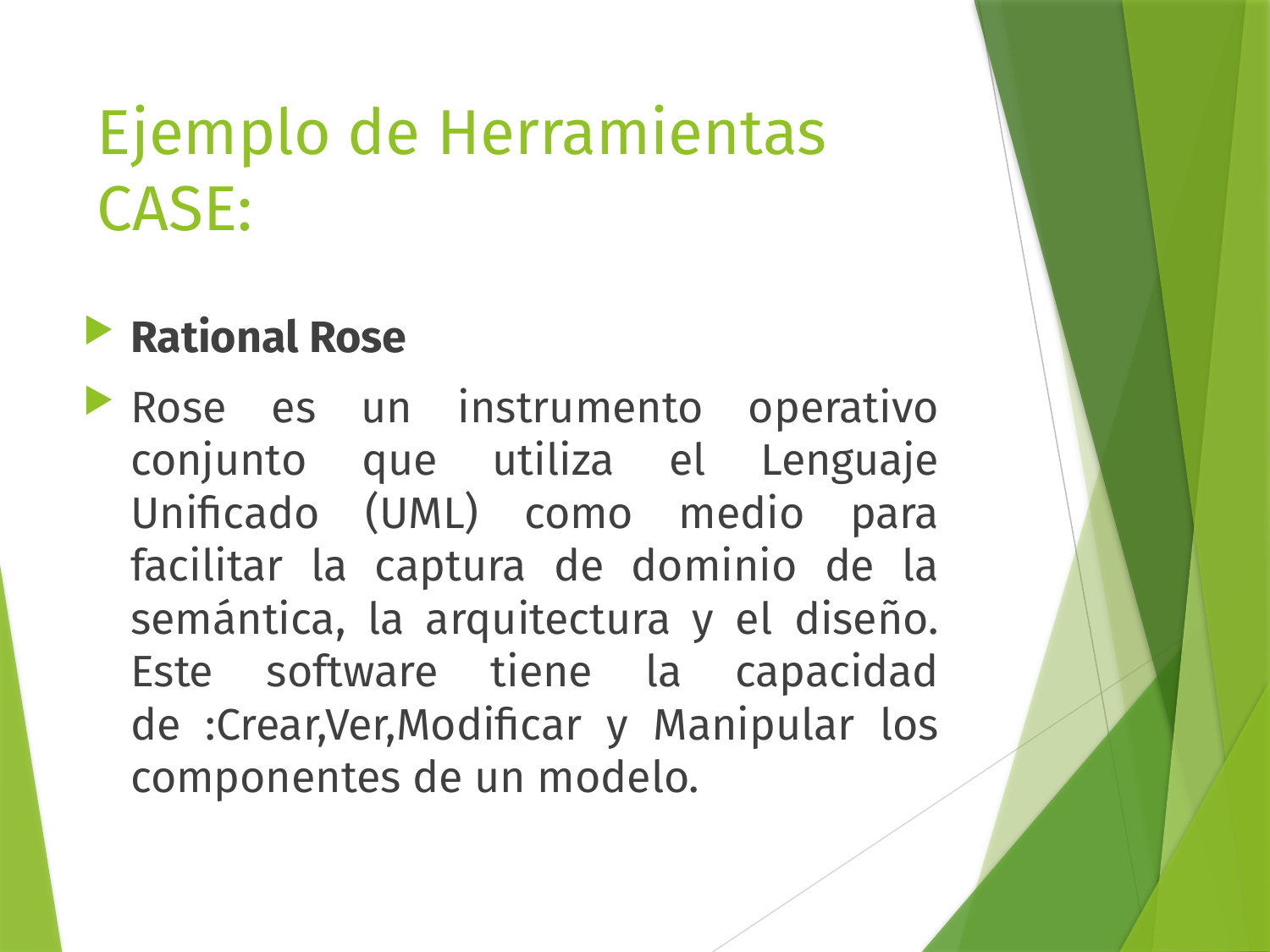

# Ejemplo de Herramientas CASE:
Rational Rose
Rose es un instrumento operativo conjunto que utiliza el Lenguaje Unificado (UML) como medio para facilitar la captura de dominio de la semántica, la arquitectura y el diseño. Este software tiene la capacidad de :Crear,Ver,Modificar y Manipular los componentes de un modelo.